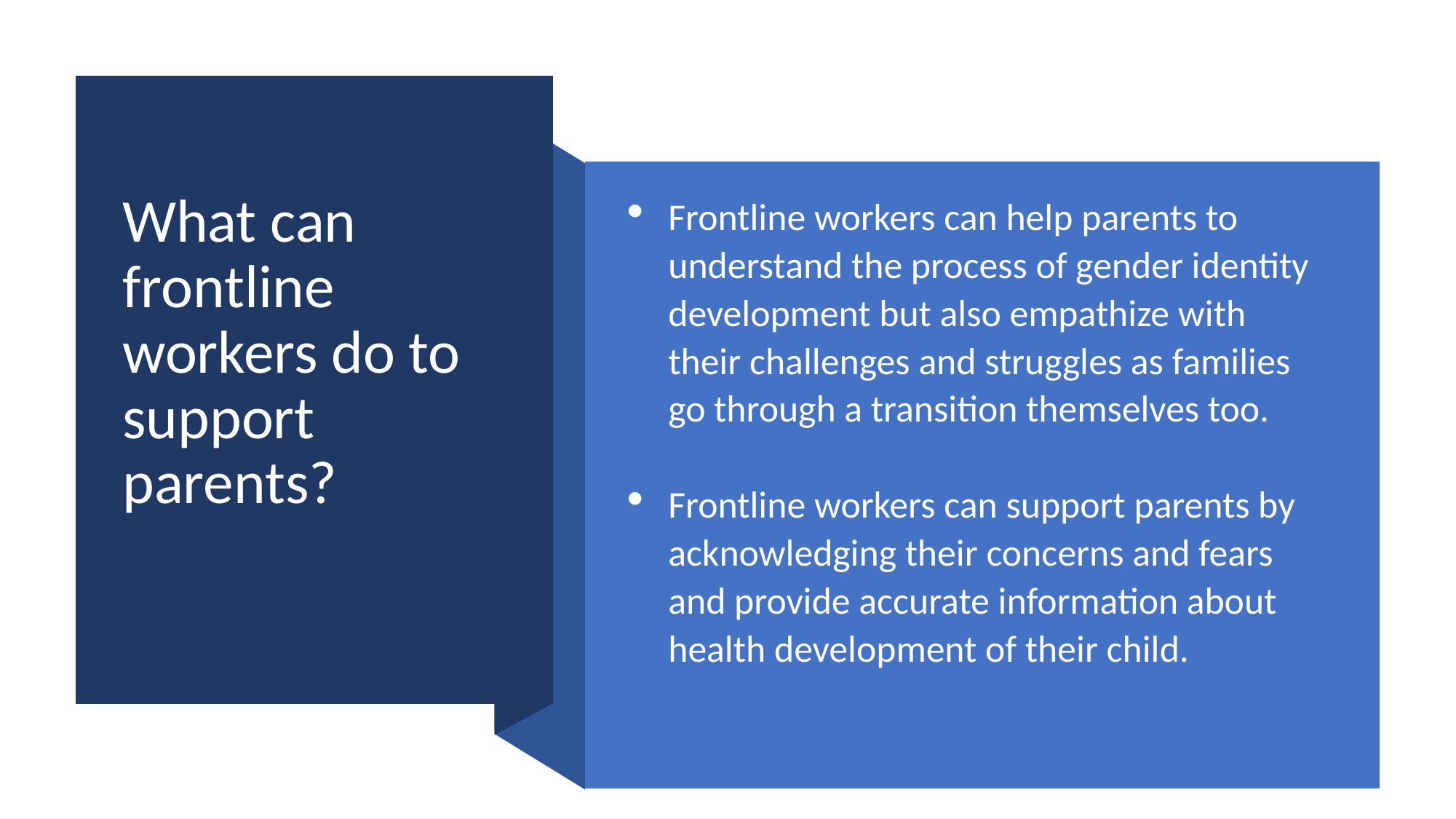

# What can frontline workers do to support parents?

Frontline workers can help parents to understand the process of gender identity development but also empathize with their challenges and struggles as families go through a transition themselves too.

Frontline workers can support parents by acknowledging their concerns and fears and provide accurate information about health development of their child.